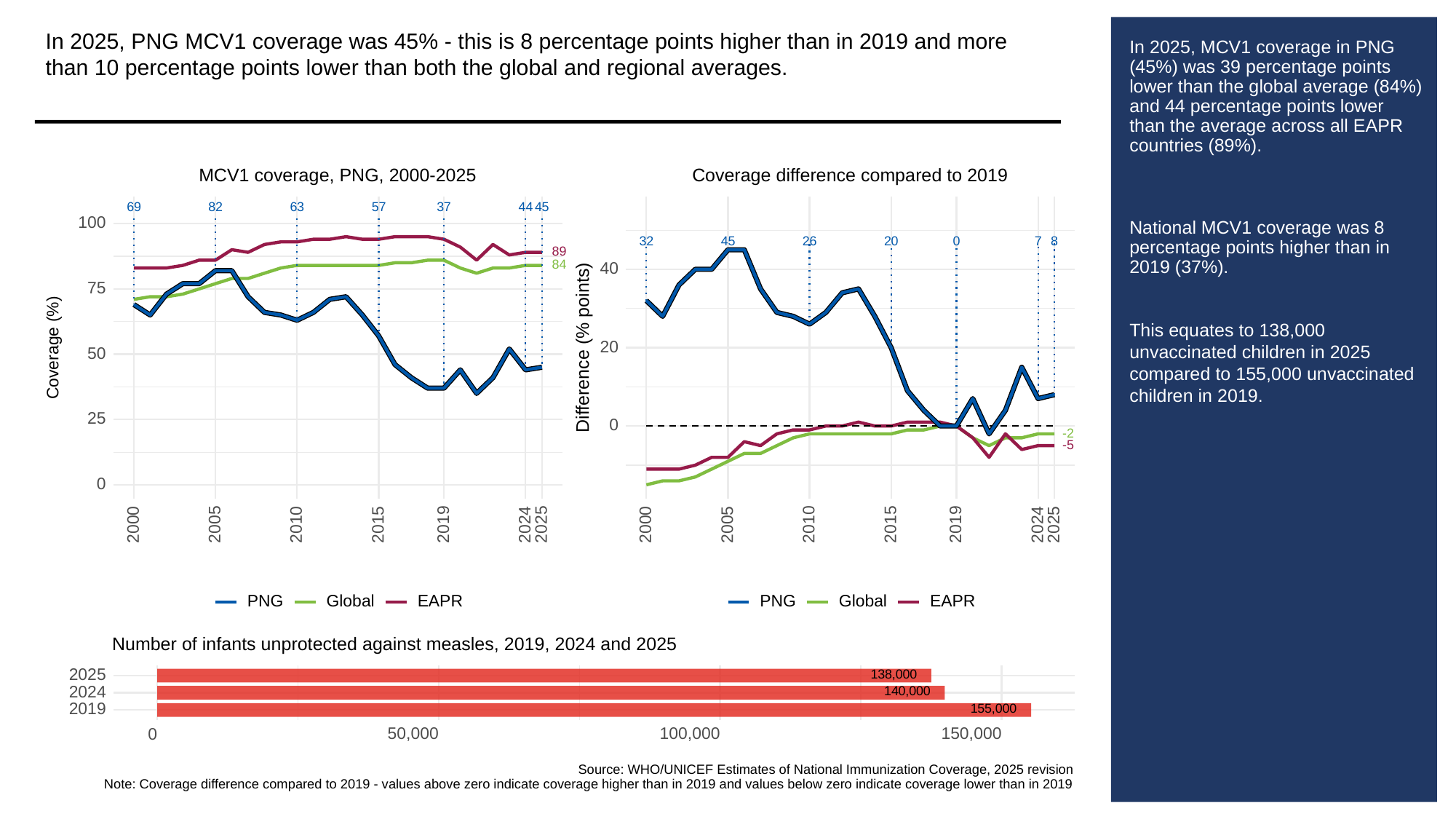

In 2025, PNG MCV1 coverage was 45% - this is 8 percentage points higher than in 2019 and more than 10 percentage points lower than both the global and regional averages.
# In 2025, MCV1 coverage in PNG (45%) was 39 percentage points lower than the global average (84%) and 44 percentage points lower than the average across all EAPR countries (89%).

National MCV1 coverage was 8 percentage points higher than in 2019 (37%).

This equates to 138,000 unvaccinated children in 2025 compared to 155,000 unvaccinated children in 2019.

MCV1 coverage, PNG, 2000-2025
Coverage difference compared to 2019

63
37
69
82
45
57
44
100

32
26
20
0
8
45
7

89

84
40

75

Difference (% points)
Coverage (%)
20

50

25

0

-2
-5

0

2000
2005
2010
2015
2019
2024
2025
2000
2005
2010
2015
2019
2024
2025
PNG
Global
PNG
Global
EAPR
EAPR

Number of infants unprotected against measles, 2019, 2024 and 2025

138,000
2025

140,000
2024

155,000
2019

50,000
100,000
150,000
0
Source: WHO/UNICEF Estimates of National Immunization Coverage, 2025 revision
Note: Coverage difference compared to 2019 - values above zero indicate coverage higher than in 2019 and values below zero indicate coverage lower than in 2019